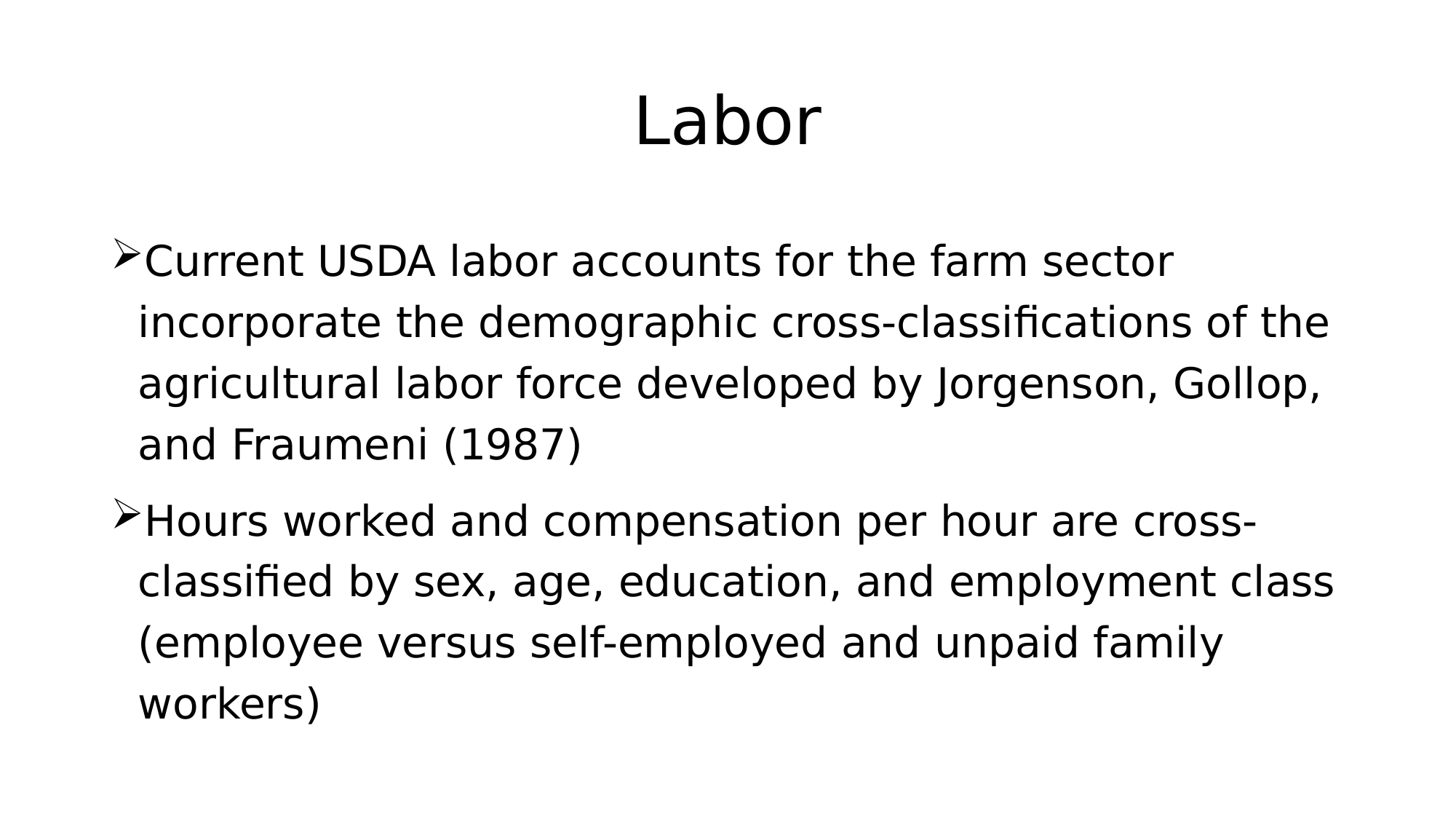

# Labor
Current USDA labor accounts for the farm sector incorporate the demographic cross-classifications of the agricultural labor force developed by Jorgenson, Gollop, and Fraumeni (1987)
Hours worked and compensation per hour are cross-classified by sex, age, education, and employment class (employee versus self-employed and unpaid family workers)